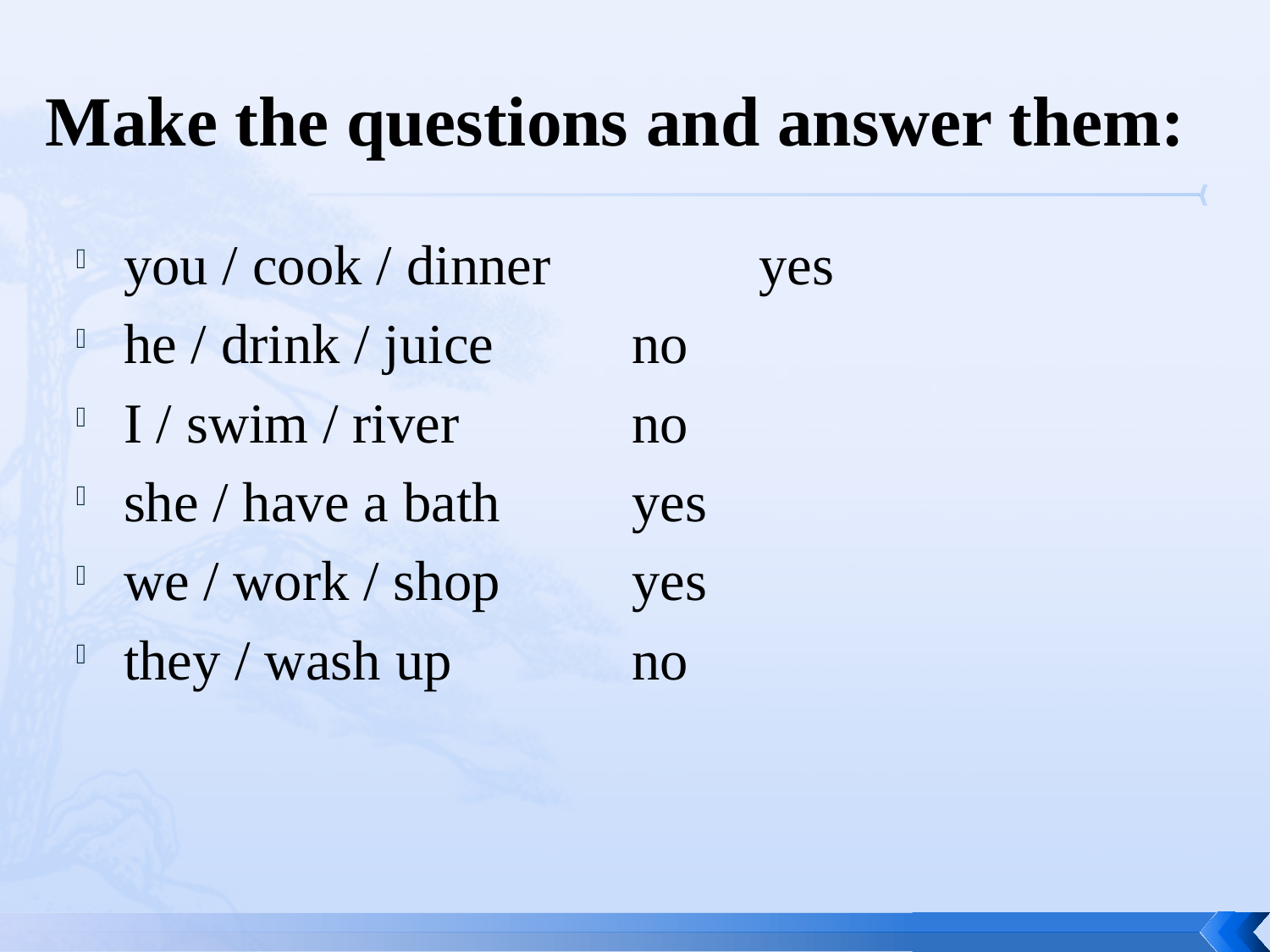

# Make the questions and answer them:
you / cook / dinner		yes
he / drink / juice		no
I / swim / river		no
she / have a bath		yes
we / work / shop		yes
they / wash up 		no